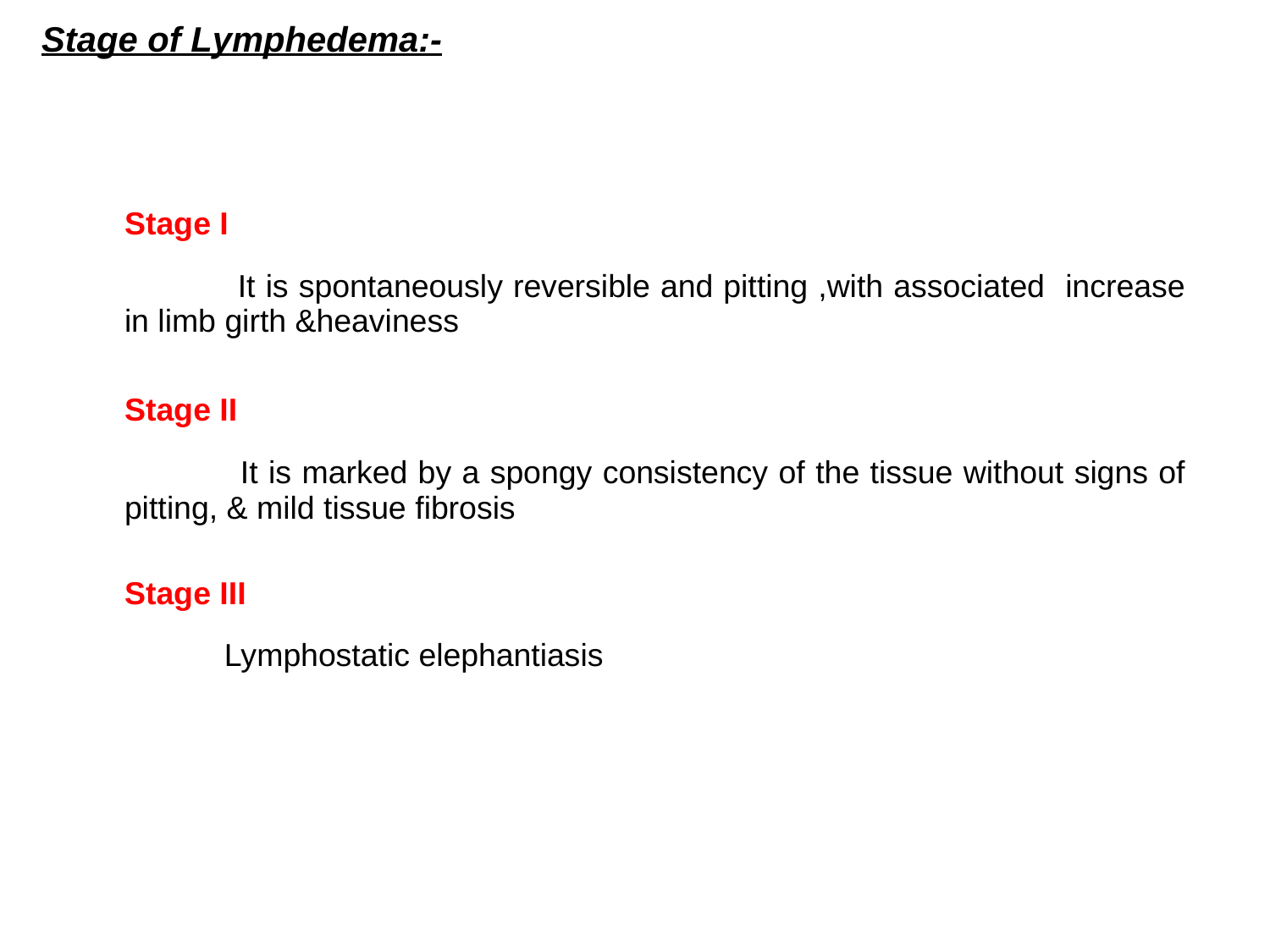

Stage of Lymphedema:-

| Stage I |
| --- |
| It is spontaneously reversible and pitting ,with associated increase in limb girth &heaviness |
| Stage II |
| It is marked by a spongy consistency of the tissue without signs of pitting, & mild tissue fibrosis |
| Stage III |
| Lymphostatic elephantiasis |